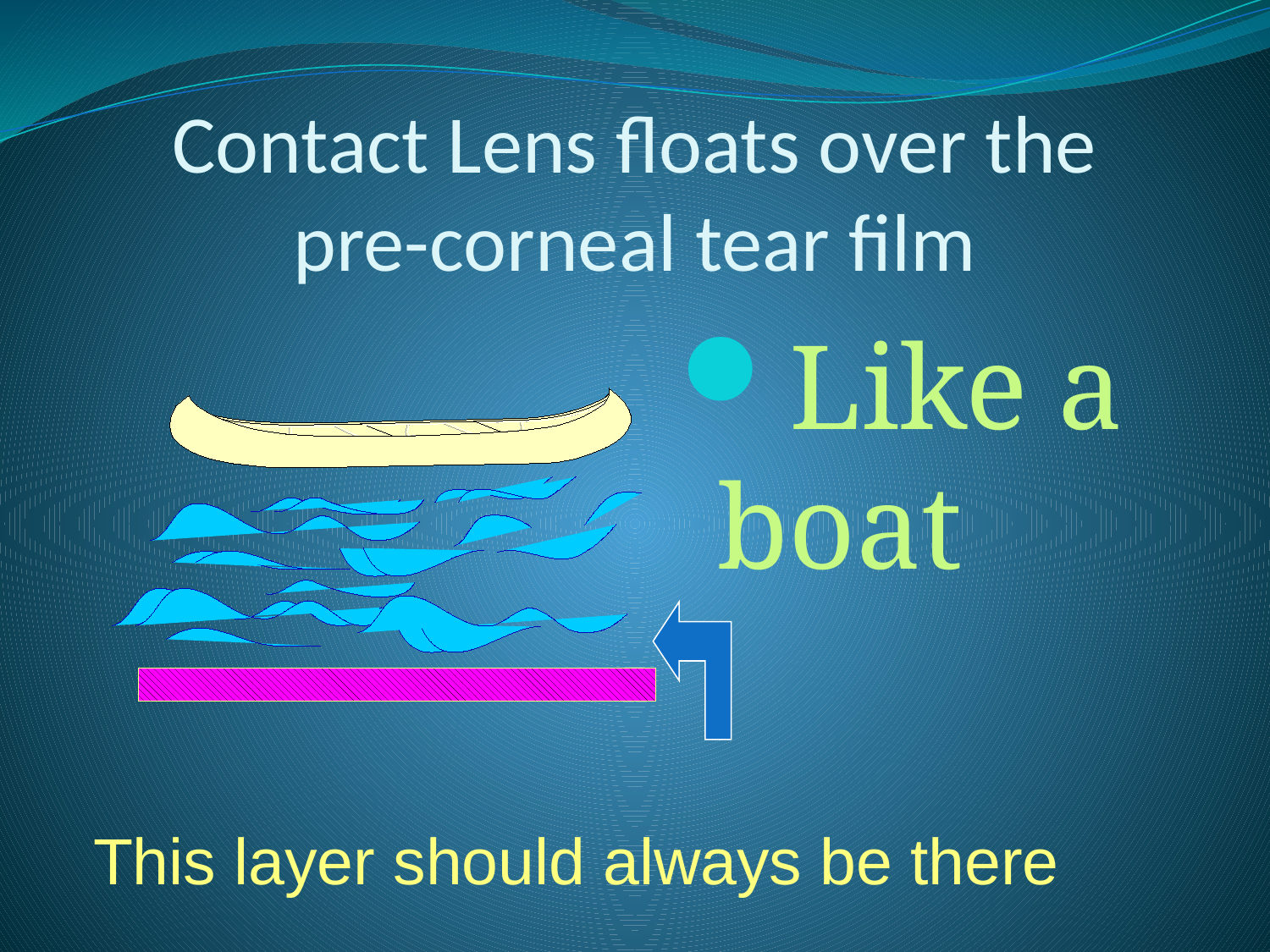

# Contact Lens floats over the pre-corneal tear film

Like a boat

This layer should always be there